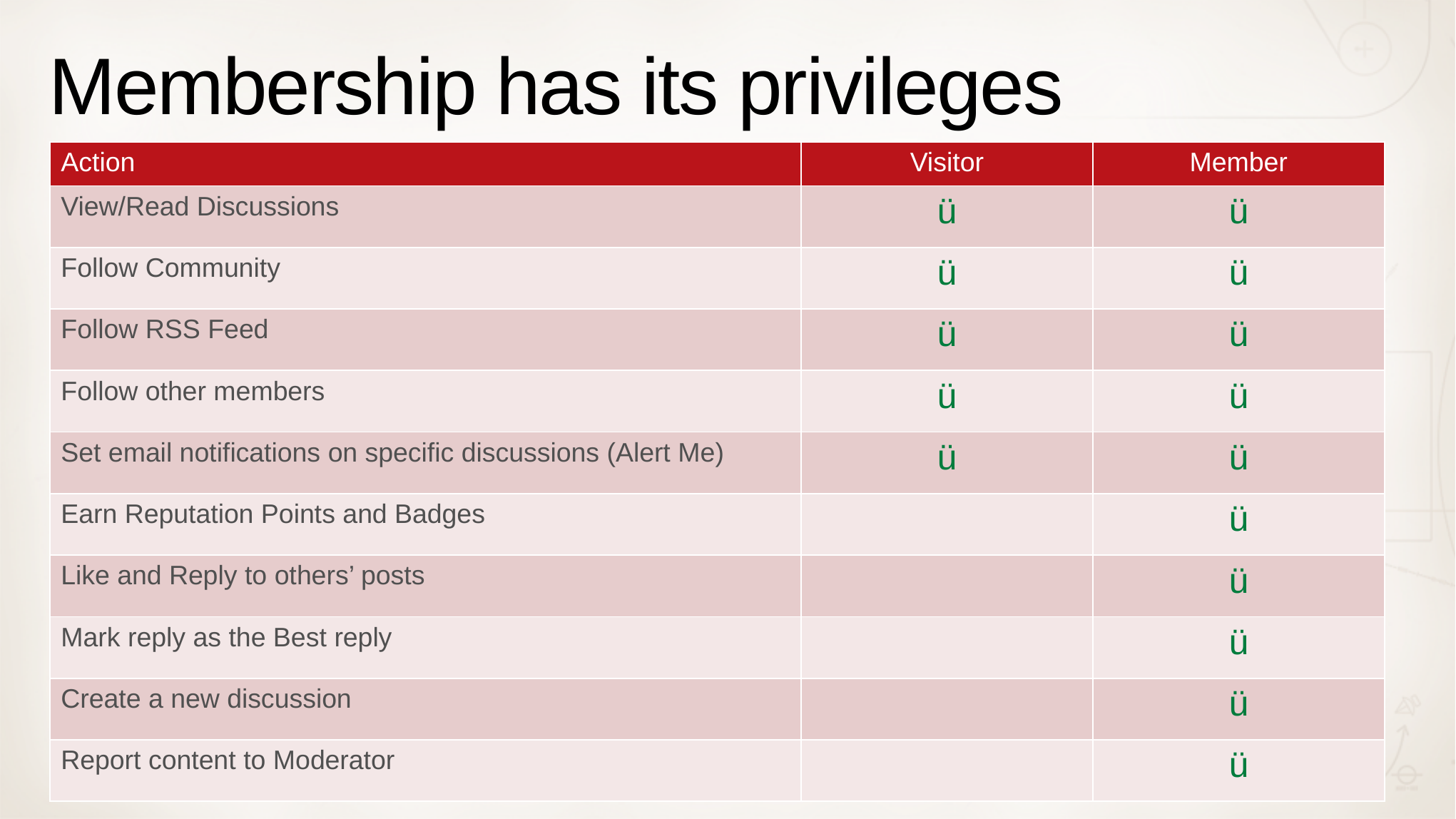

# Membership has its privileges
| Action | Visitor | Member |
| --- | --- | --- |
| View/Read Discussions | ü | ü |
| Follow Community | ü | ü |
| Follow RSS Feed | ü | ü |
| Follow other members | ü | ü |
| Set email notifications on specific discussions (Alert Me) | ü | ü |
| Earn Reputation Points and Badges |  | ü |
| Like and Reply to others’ posts |  | ü |
| Mark reply as the Best reply |  | ü |
| Create a new discussion |  | ü |
| Report content to Moderator |  | ü |